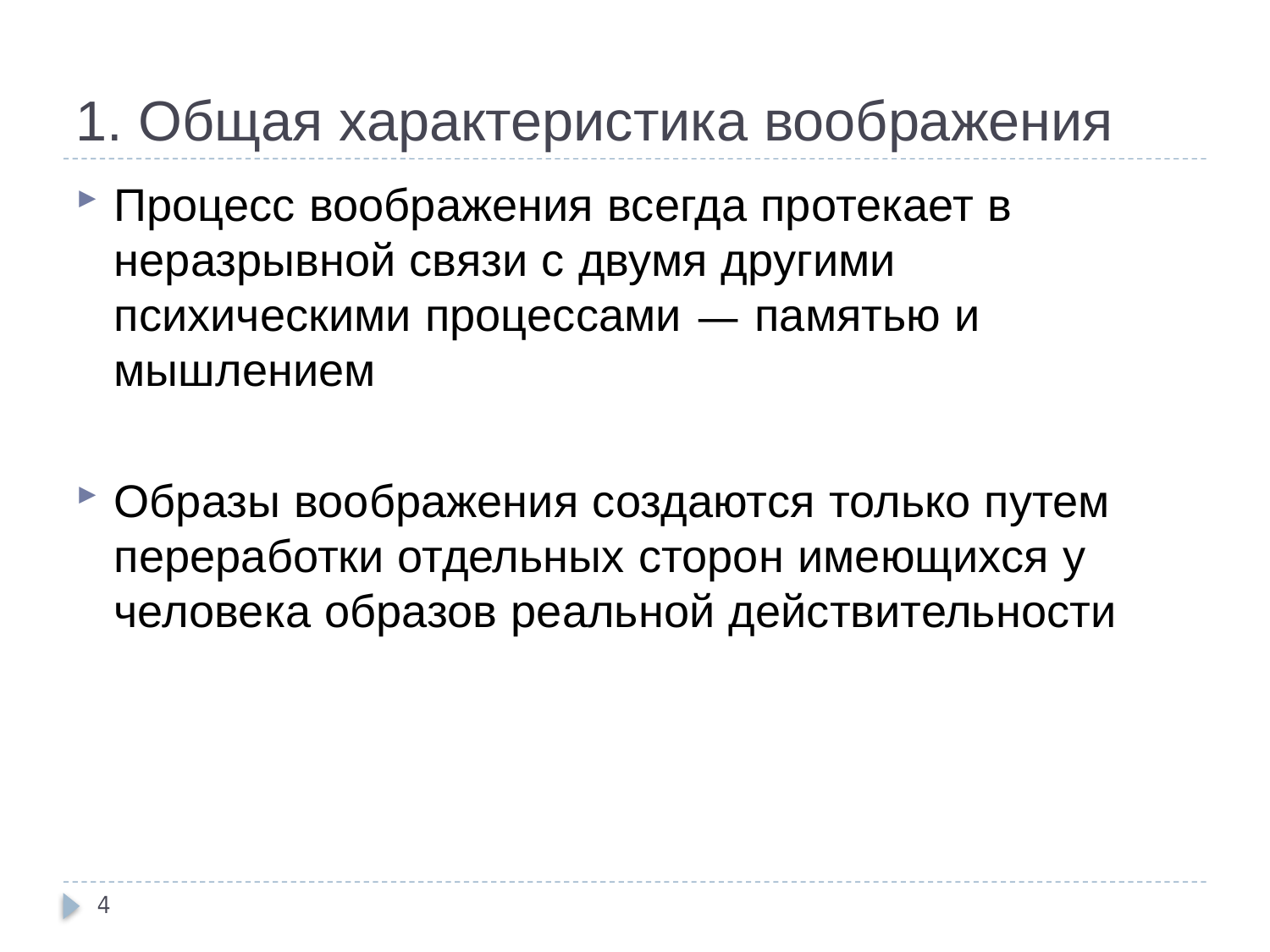

# 1. Общая характеристика воображения
Процесс воображения всегда протекает в неразрывной связи с двумя другими психическими процессами — памятью и мышлением

Образы воображения создаются только путем переработки отдельных сторон имеющихся у человека образов реальной действительности
4